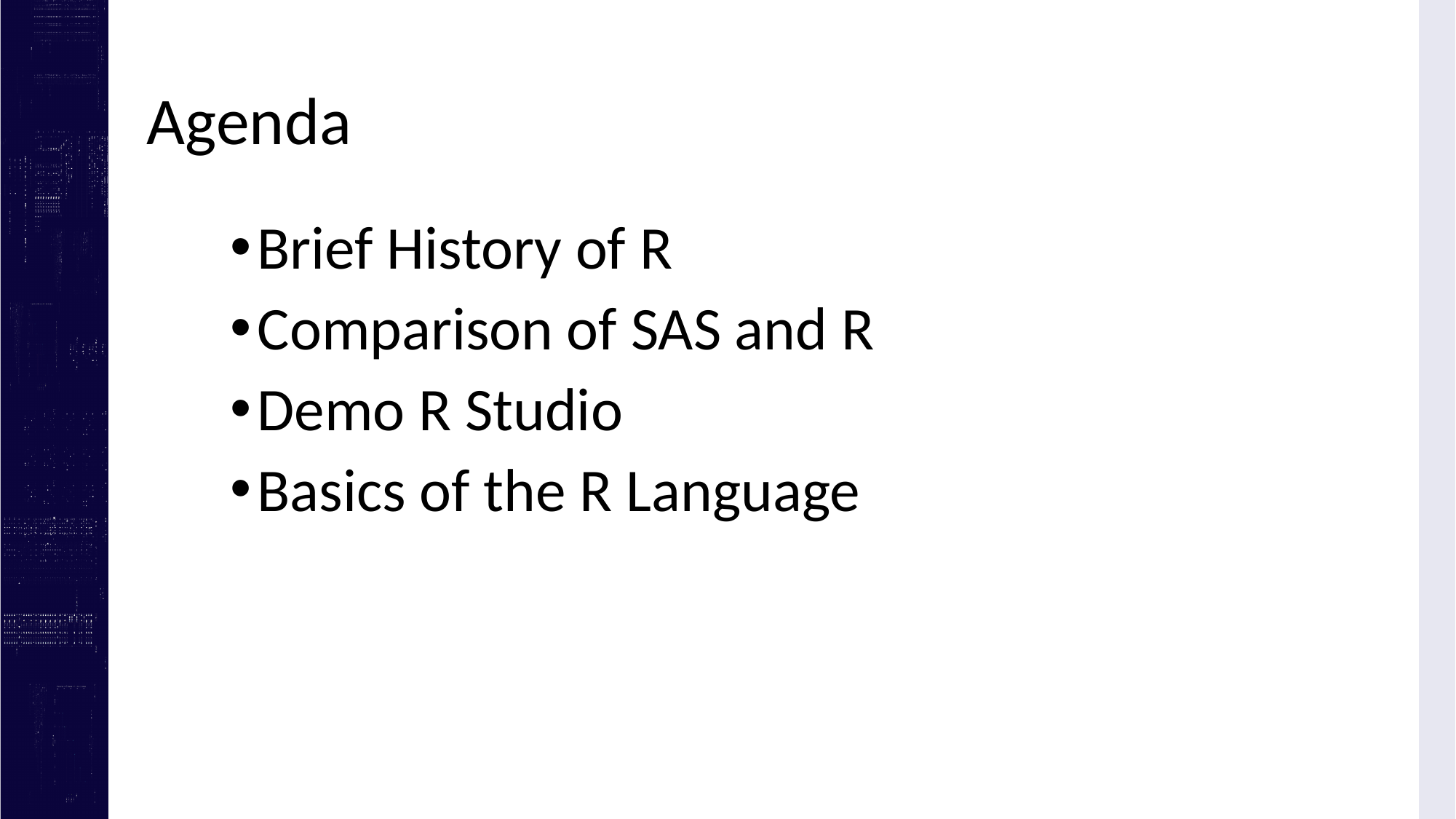

# Agenda
Brief History of R
Comparison of SAS and R
Demo R Studio
Basics of the R Language